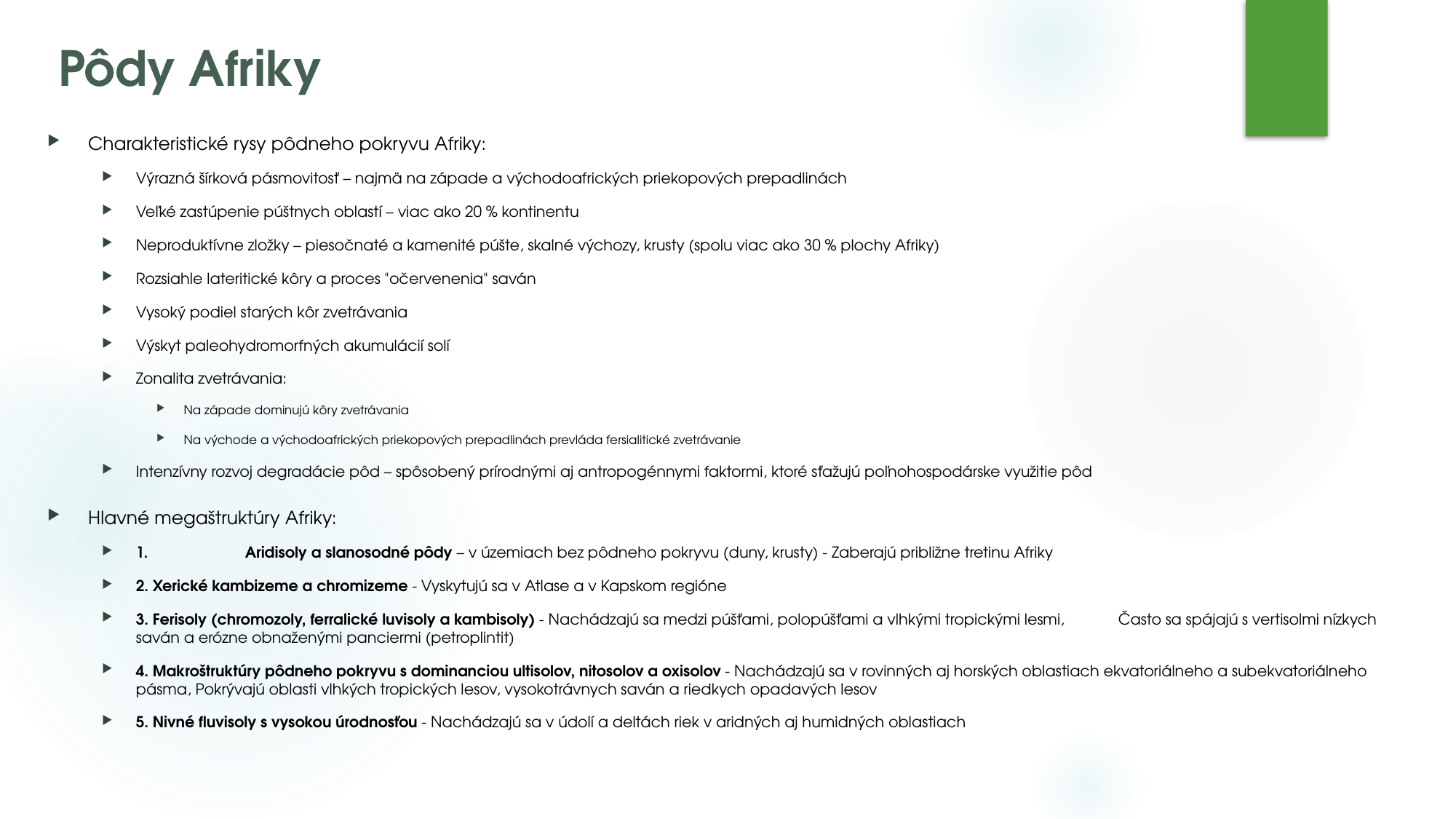

# Pôdy Afriky
Charakteristické rysy pôdneho pokryvu Afriky:
Výrazná šírková pásmovitosť – najmä na západe a východoafrických priekopových prepadlinách
Veľké zastúpenie púštnych oblastí – viac ako 20 % kontinentu
Neproduktívne zložky – piesočnaté a kamenité púšte, skalné výchozy, krusty (spolu viac ako 30 % plochy Afriky)
Rozsiahle lateritické kôry a proces "očervenenia" saván
Vysoký podiel starých kôr zvetrávania
Výskyt paleohydromorfných akumulácií solí
Zonalita zvetrávania:
Na západe dominujú kôry zvetrávania
Na východe a východoafrických priekopových prepadlinách prevláda fersialitické zvetrávanie
Intenzívny rozvoj degradácie pôd – spôsobený prírodnými aj antropogénnymi faktormi, ktoré sťažujú poľnohospodárske využitie pôd
Hlavné megaštruktúry Afriky:
1.	Aridisoly a slanosodné pôdy – v územiach bez pôdneho pokryvu (duny, krusty) - Zaberajú približne tretinu Afriky
2. Xerické kambizeme a chromizeme - Vyskytujú sa v Atlase a v Kapskom regióne
3. Ferisoly (chromozoly, ferralické luvisoly a kambisoly) - Nachádzajú sa medzi púšťami, polopúšťami a vlhkými tropickými lesmi, 	Často sa spájajú s vertisolmi nízkych saván a erózne obnaženými panciermi (petroplintit)
4. Makroštruktúry pôdneho pokryvu s dominanciou ultisolov, nitosolov a oxisolov - Nachádzajú sa v rovinných aj horských oblastiach ekvatoriálneho a subekvatoriálneho pásma, Pokrývajú oblasti vlhkých tropických lesov, vysokotrávnych saván a riedkych opadavých lesov
5. Nivné fluvisoly s vysokou úrodnosťou - Nachádzajú sa v údolí a deltách riek v aridných aj humidných oblastiach